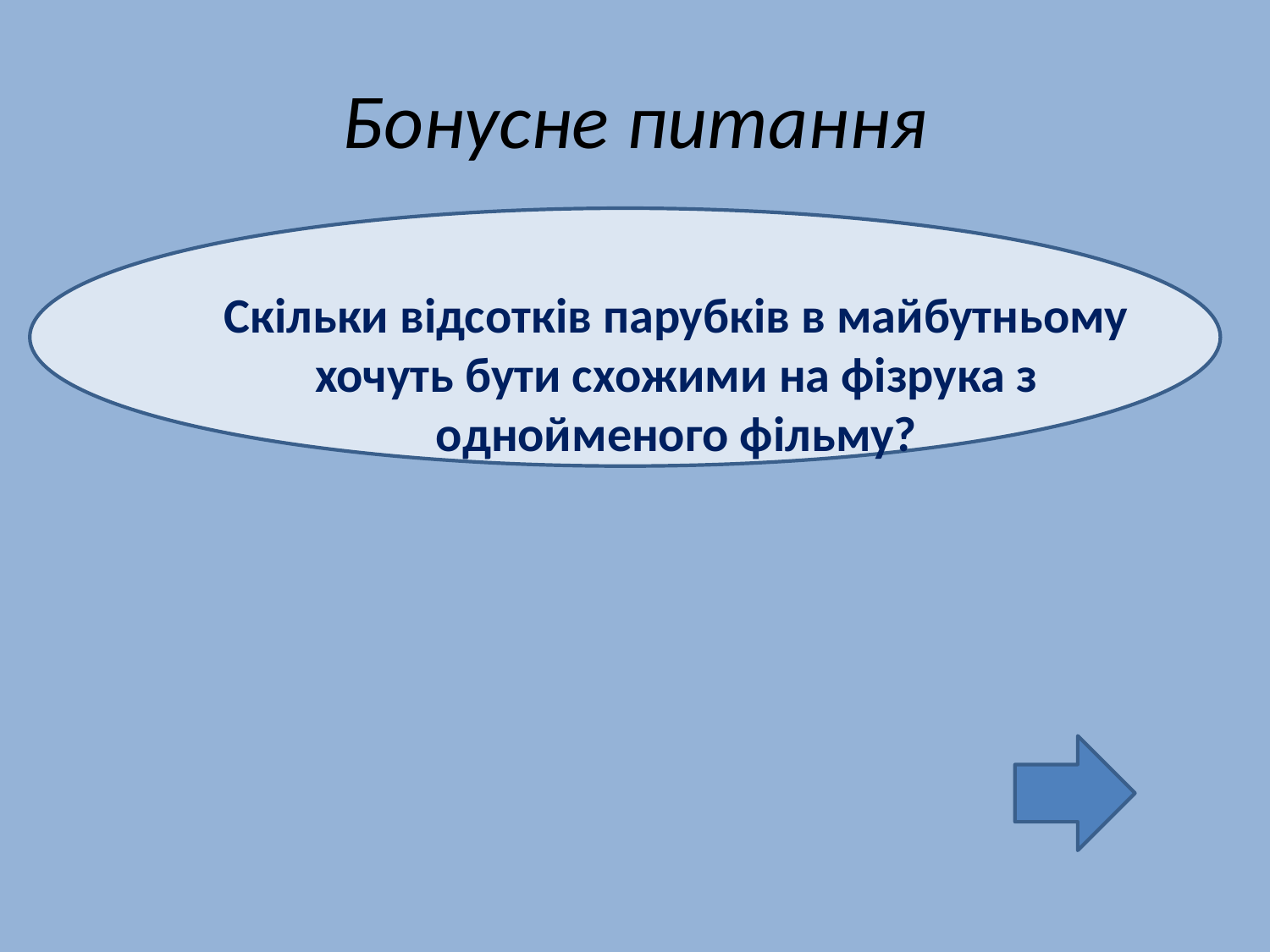

# Бонусне питання

Скільки відсотків парубків в майбутньому хочуть бути схожими на фізрука з однойменого фільму?